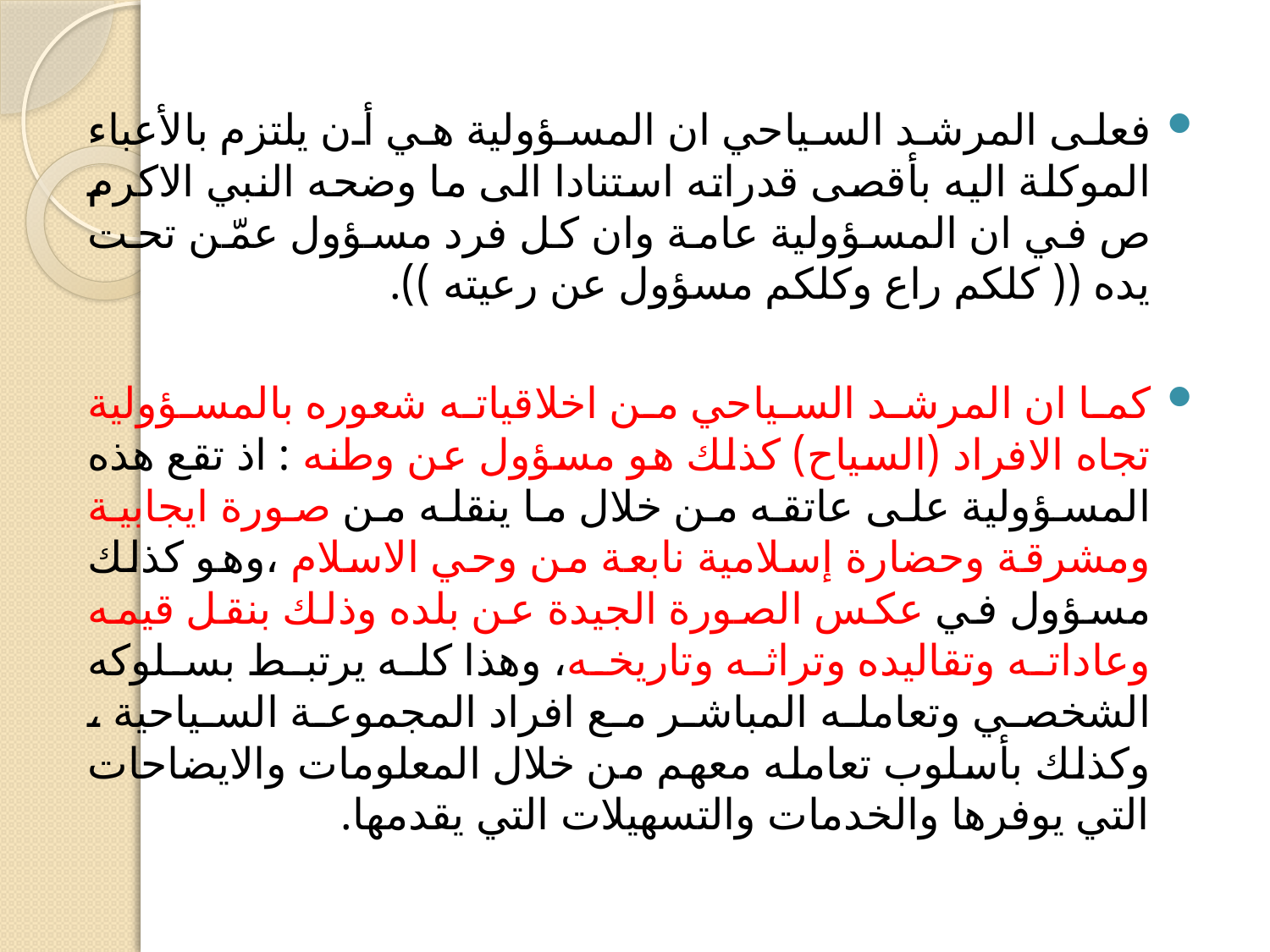

فعلى المرشد السياحي ان المسؤولية هي أن يلتزم بالأعباء الموكلة اليه بأقصى قدراته استنادا الى ما وضحه النبي الاكرم ص في ان المسؤولية عامة وان كل فرد مسؤول عمّن تحت يده (( كلكم راع وكلكم مسؤول عن رعيته )).

كما ان المرشد السياحي من اخلاقياته شعوره بالمسؤولية تجاه الافراد (السياح) كذلك هو مسؤول عن وطنه : اذ تقع هذه المسؤولية على عاتقه من خلال ما ينقله من صورة ايجابية ومشرقة وحضارة إسلامية نابعة من وحي الاسلام ،وهو كذلك مسؤول في عكس الصورة الجيدة عن بلده وذلك بنقل قيمه وعاداته وتقاليده وتراثه وتاريخه، وهذا كله يرتبط بسلوكه الشخصي وتعامله المباشر مع افراد المجموعة السياحية ، وكذلك بأسلوب تعامله معهم من خلال المعلومات والايضاحات التي يوفرها والخدمات والتسهيلات التي يقدمها.